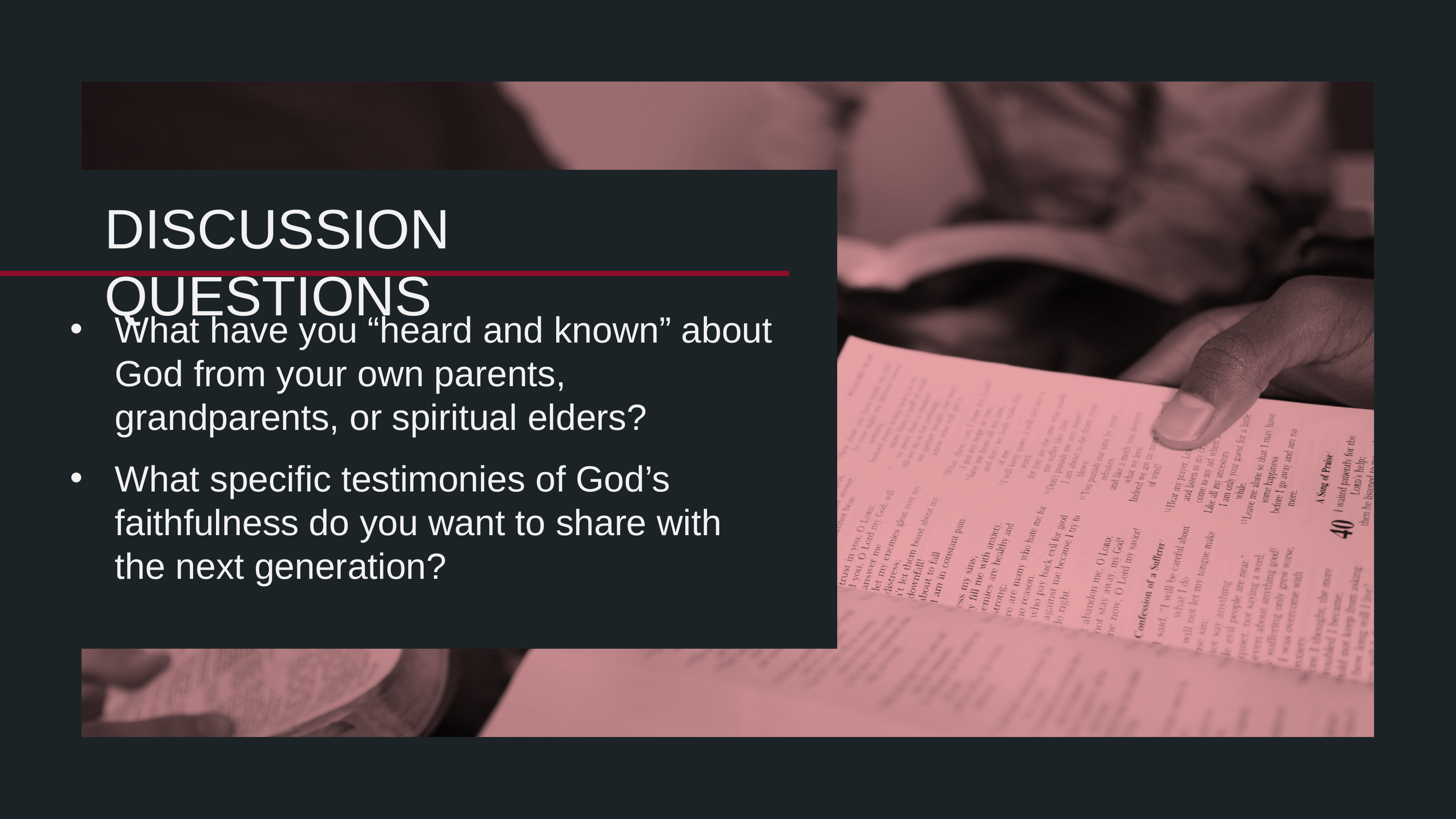

What have you “heard and known” about God from your own parents, grandparents, or spiritual elders?
What specific testimonies of God’s faithfulness do you want to share with the next generation?